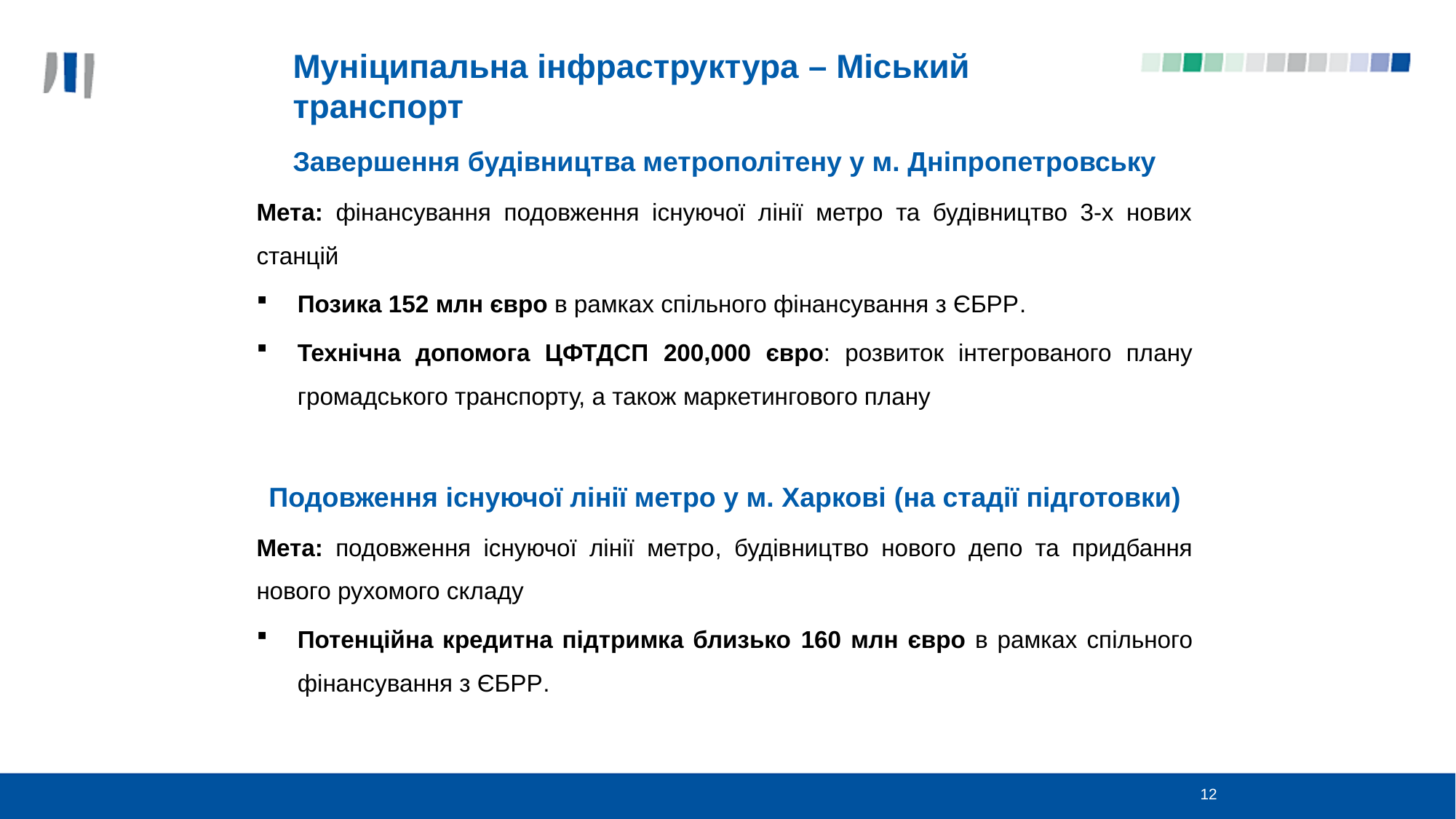

#
Муніципальна інфраструктура – Міський транспорт
Завершення будівництва метрополітену у м. Дніпропетровську
Мета: фінансування подовження існуючої лінії метро та будівництво 3-х нових станцій
Позика 152 млн євро в рамках спільного фінансування з ЄБРР.
Технічна допомога ЦФТДСП 200,000 євро: розвиток інтегрованого плану громадського транспорту, а також маркетингового плану

Подовження існуючої лінії метро у м. Харкові (на стадії підготовки)
Мета: подовження існуючої лінії метро, будівництво нового депо та придбання нового рухомого складу
Потенційна кредитна підтримка близько 160 млн євро в рамках спільного фінансування з ЄБРР.
12